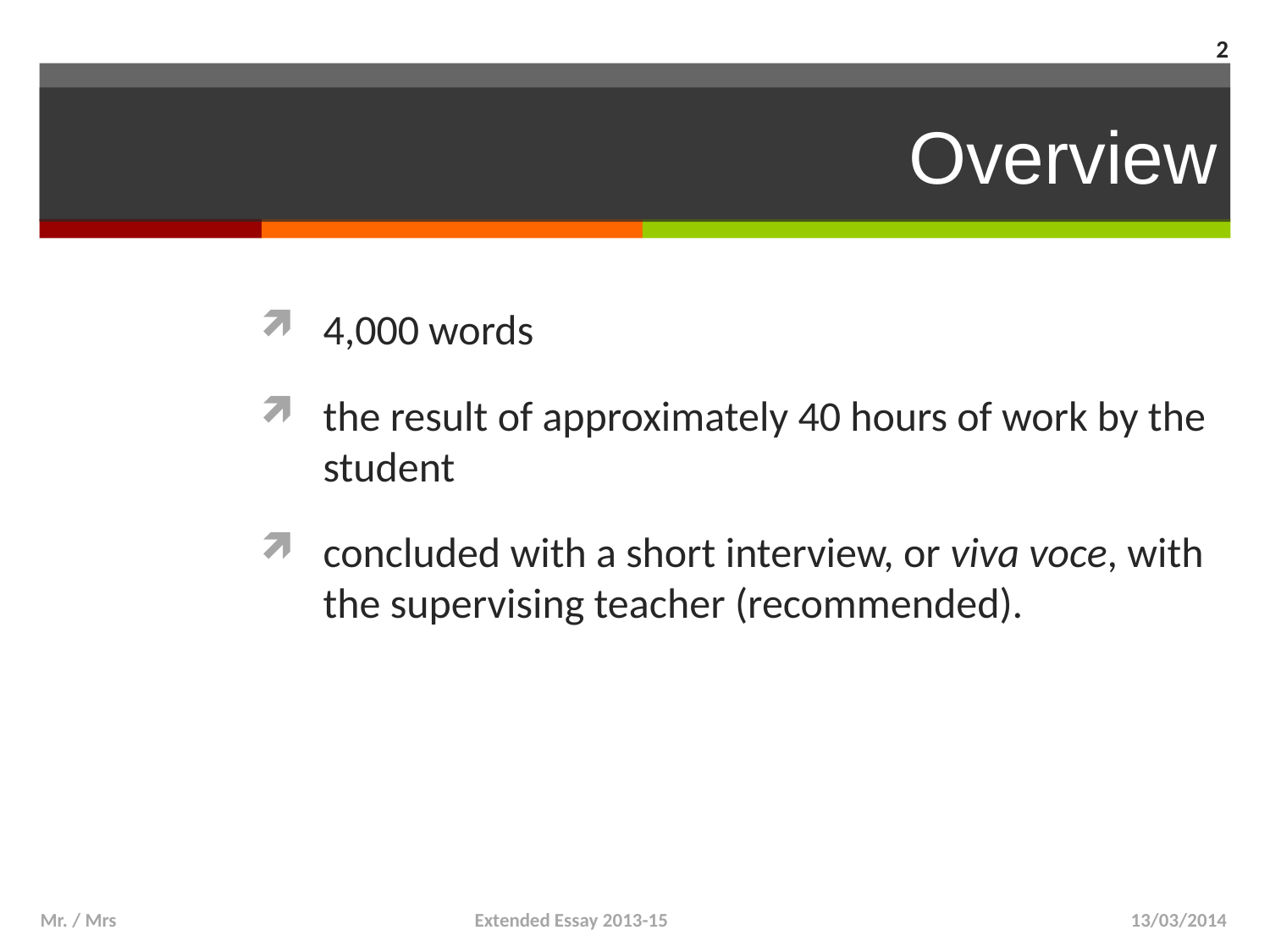

2
# Overview
4,000 words
the result of approximately 40 hours of work by the student
concluded with a short interview, or viva voce, with the supervising teacher (recommended).

Mr. / Mrs                                                                                 Extended Essay 2013-15
13/03/2014